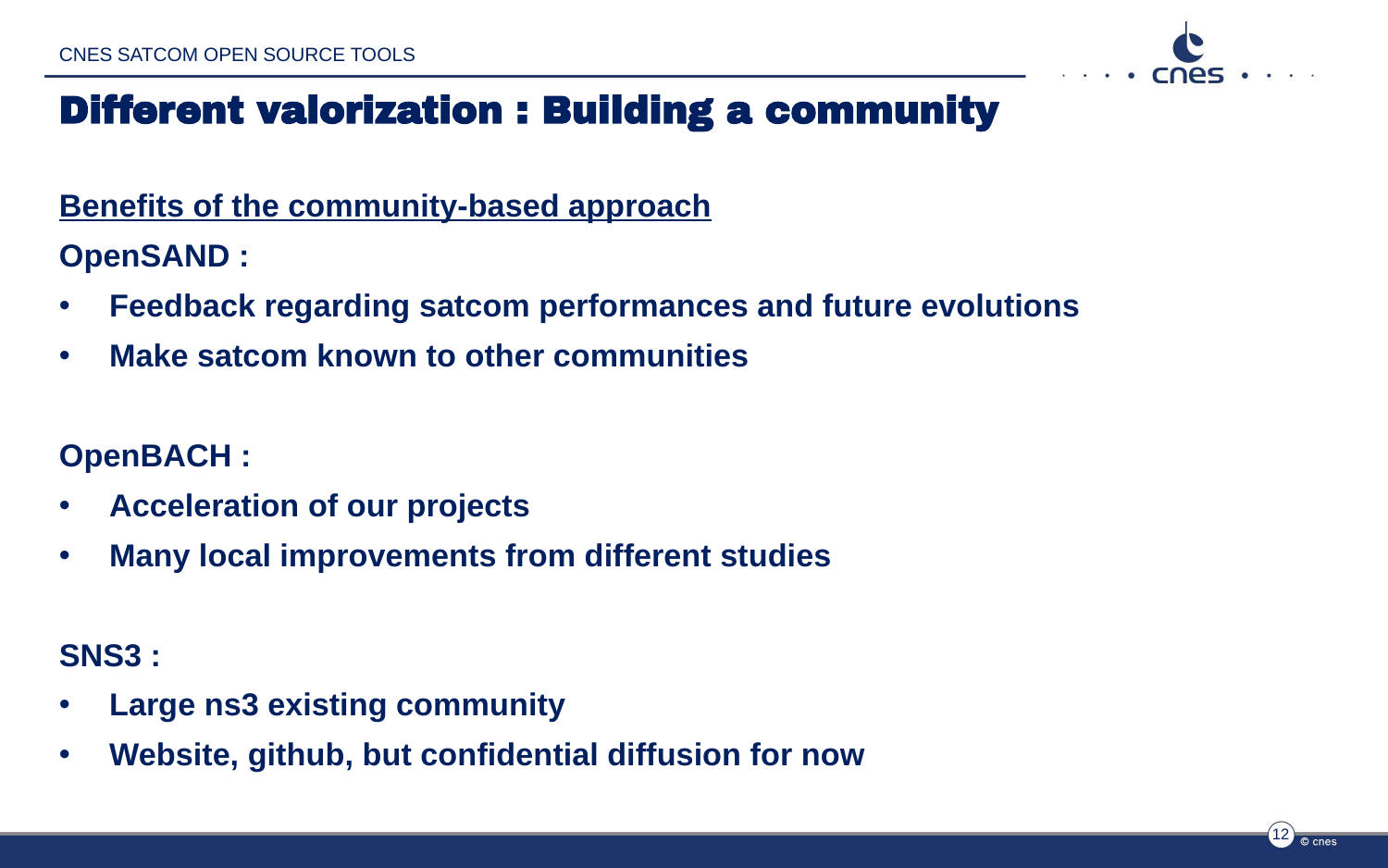

CNES SATCOM OPEN SOURCE TOOLS

# Different valorization : Building a community
Benefits of the community-based approach
OpenSAND :
Feedback regarding satcom performances and future evolutions
Make satcom known to other communities

OpenBACH :
Acceleration of our projects
Many local improvements from different studies

SNS3 :
Large ns3 existing community
Website, github, but confidential diffusion for now
12